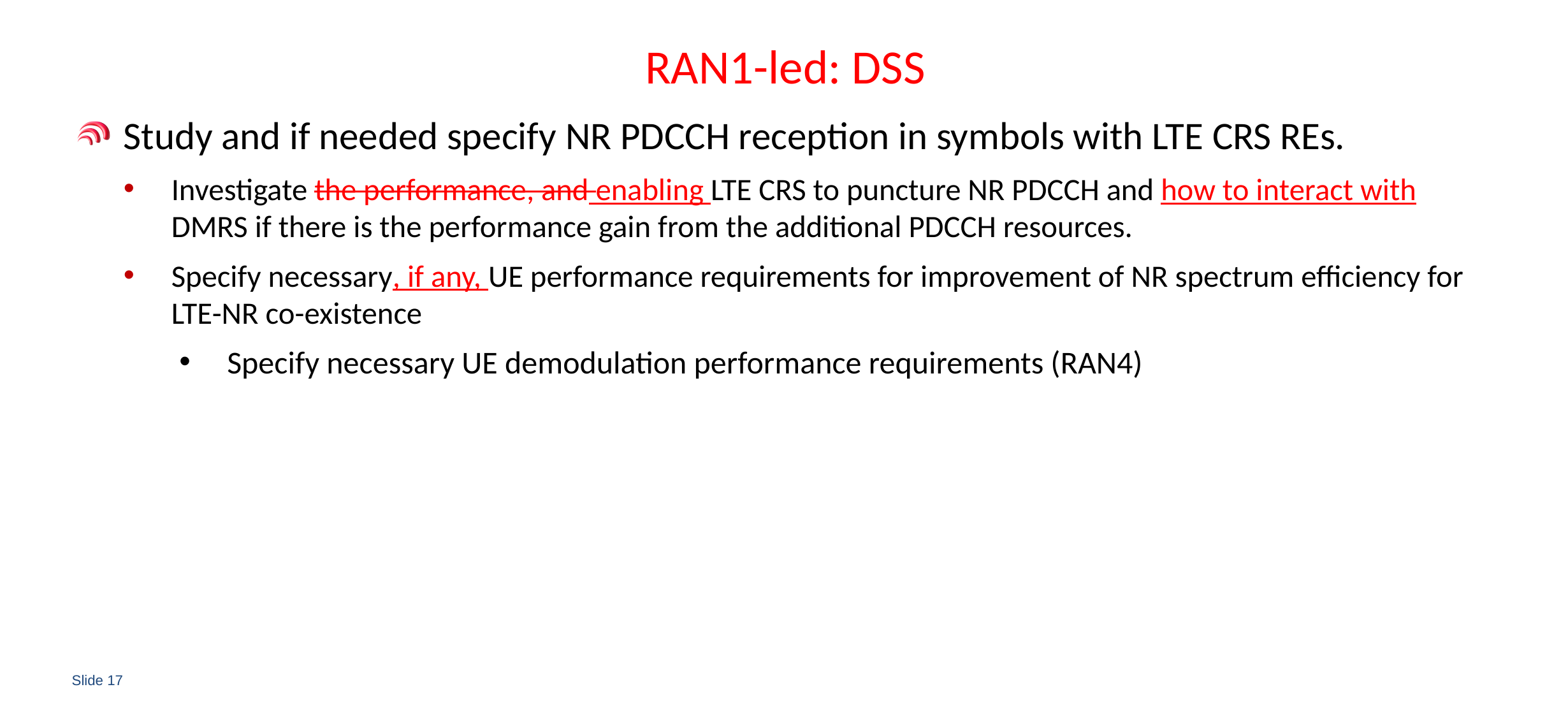

# RAN1-led: DSS
Study and if needed specify NR PDCCH reception in symbols with LTE CRS REs.
Investigate the performance, and enabling LTE CRS to puncture NR PDCCH and how to interact with DMRS if there is the performance gain from the additional PDCCH resources.
Specify necessary, if any, UE performance requirements for improvement of NR spectrum efficiency for LTE-NR co-existence
Specify necessary UE demodulation performance requirements (RAN4)